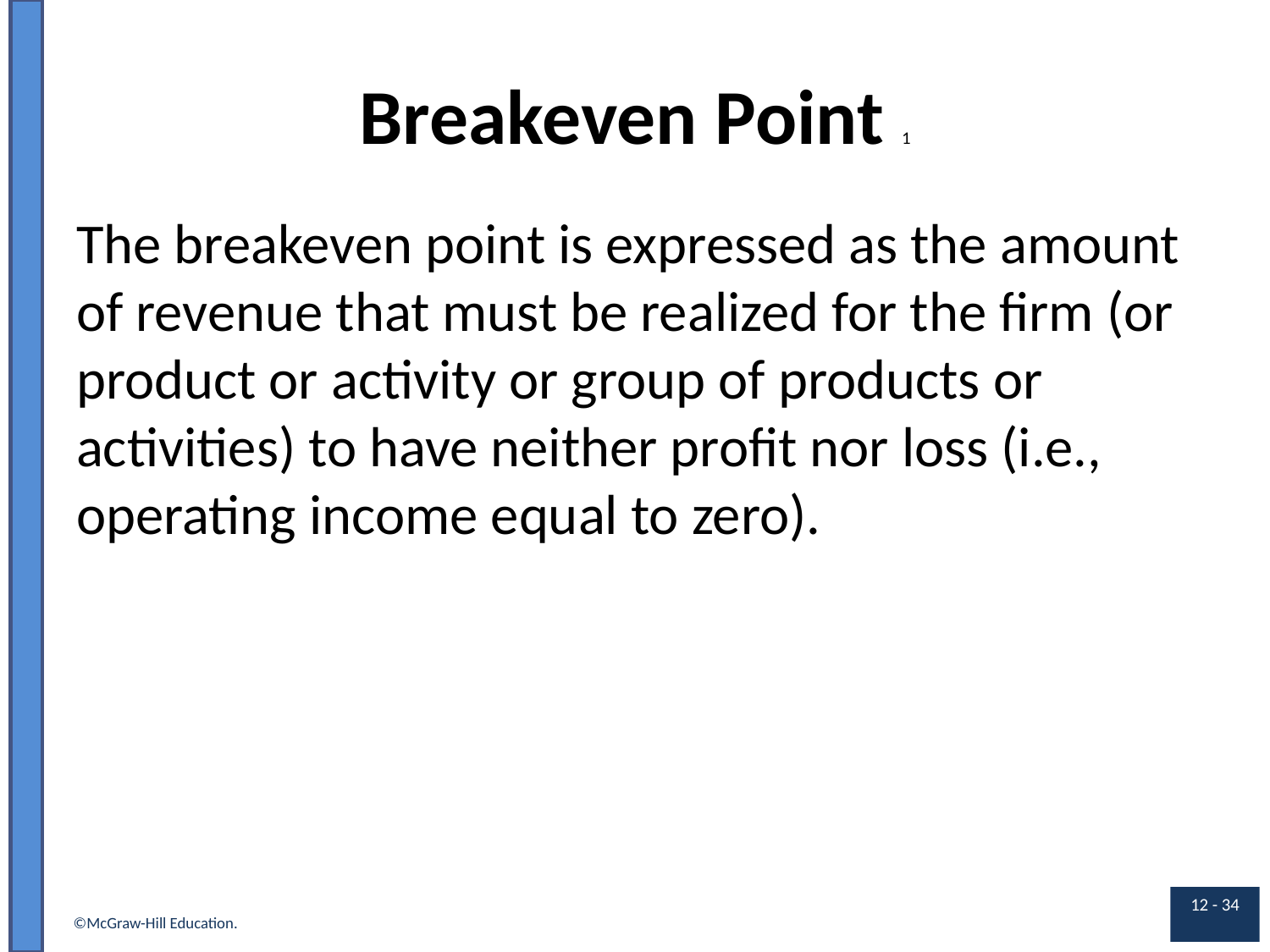

# Breakeven Point 1
The breakeven point is expressed as the amount of revenue that must be realized for the firm (or product or activity or group of products or activities) to have neither profit nor loss (i.e., operating income equal to zero).